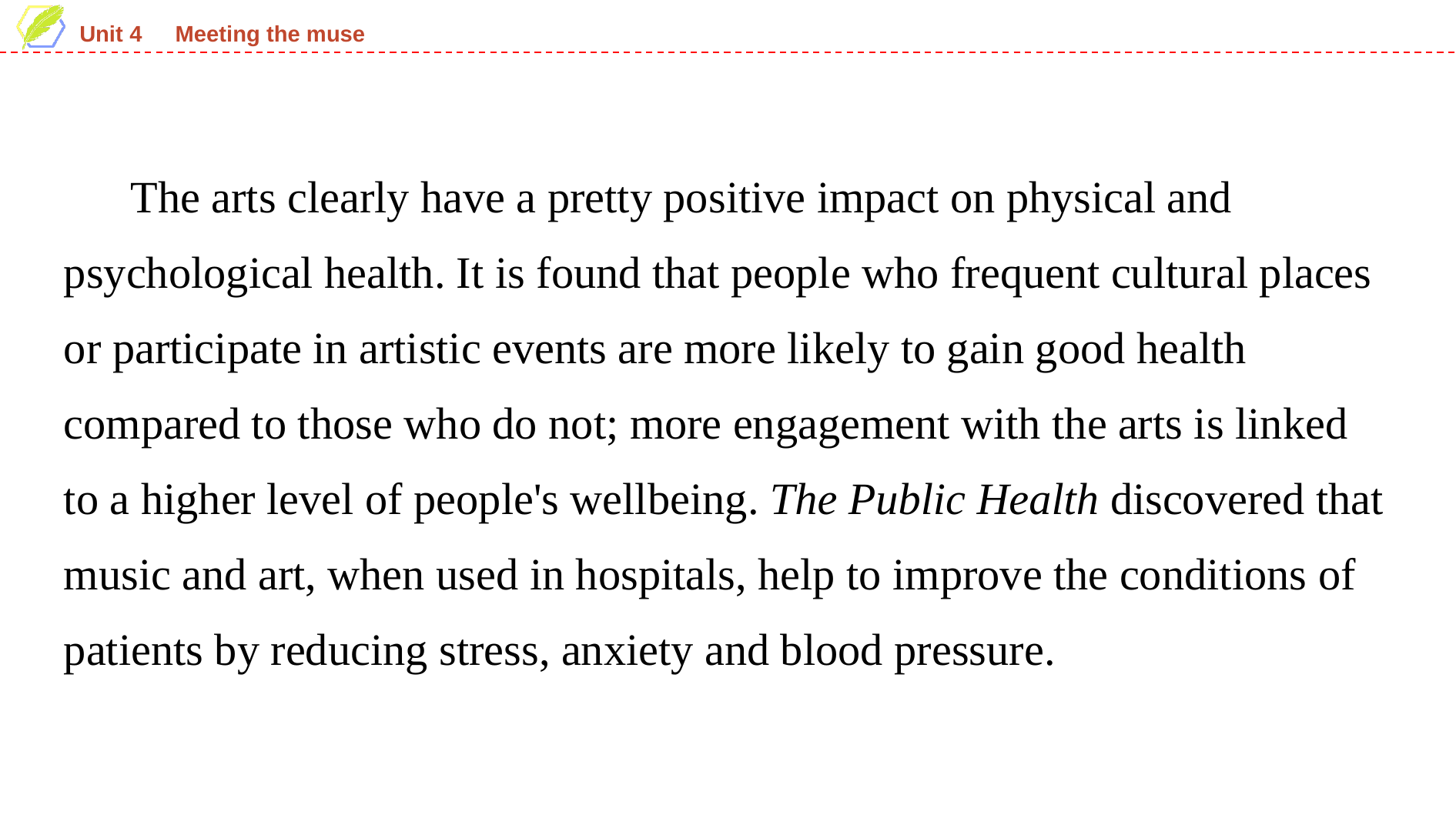

The arts clearly have a pretty positive impact on physical and psychological health. It is found that people who frequent cultural places or participate in artistic events are more likely to gain good health compared to those who do not; more engagement with the arts is linked to a higher level of people's well­being. The Public Health discovered that music and art, when used in hospitals, help to improve the conditions of patients by reducing stress, anxiety and blood pressure.